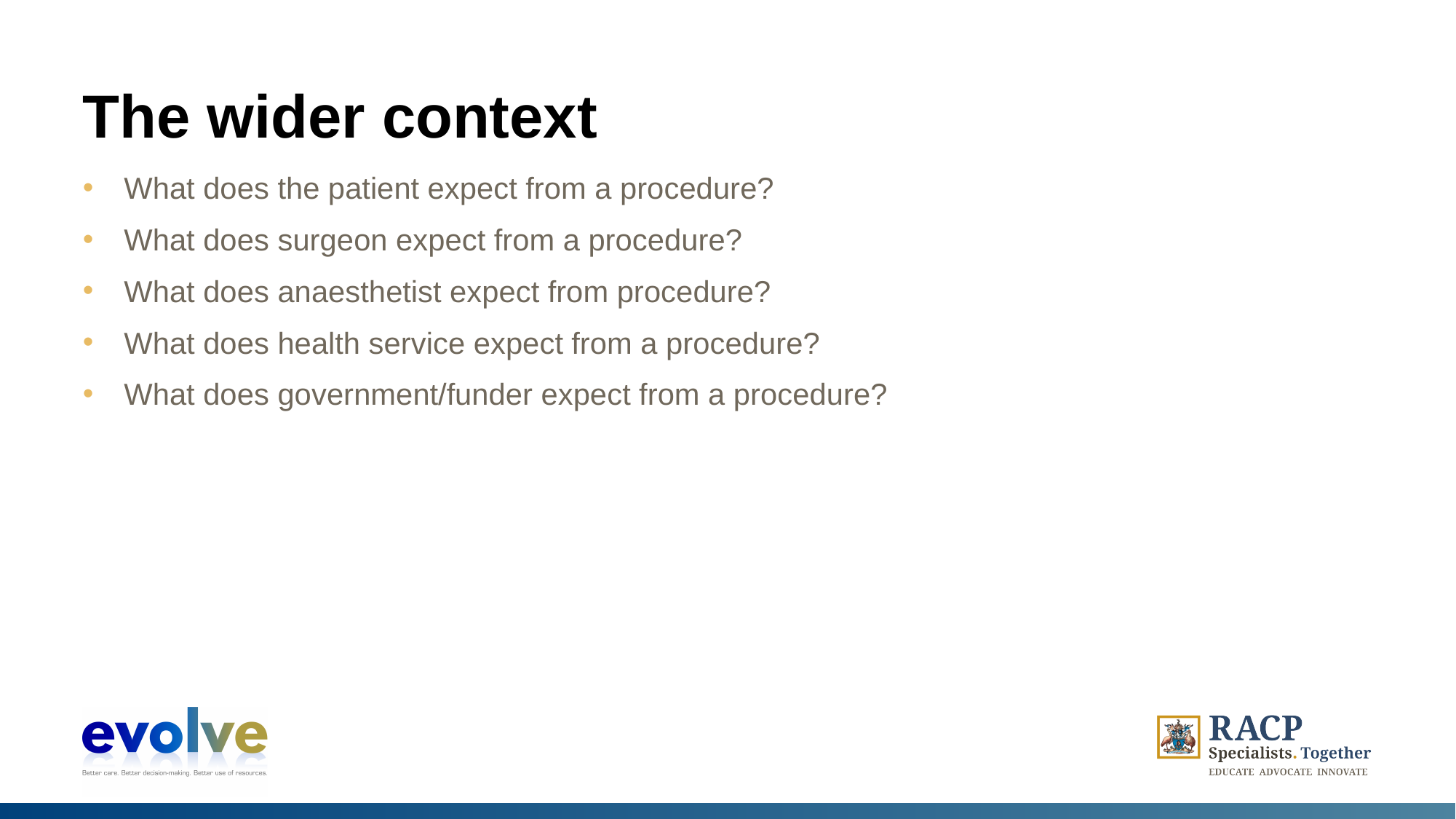

# The wider context
What does the patient expect from a procedure?
What does surgeon expect from a procedure?
What does anaesthetist expect from procedure?
What does health service expect from a procedure?
What does government/funder expect from a procedure?